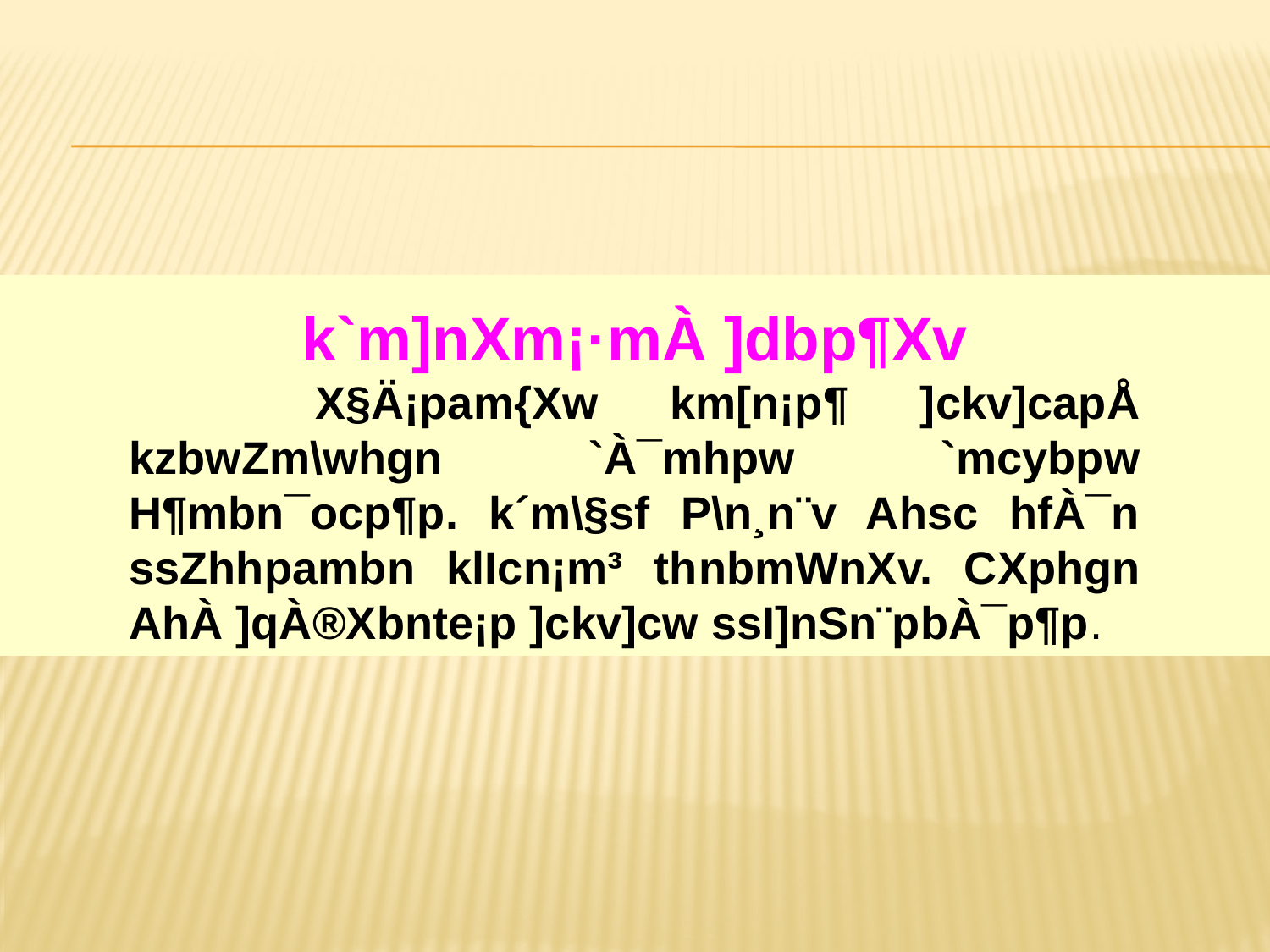

k`m]nXm¡·mÀ ]dbp¶Xv
 	X§Ä¡pam{Xw km[n¡p¶ ]ckv]capÅ kzbwZm\whgn `À¯mhpw `mcybpw H¶mbn¯ocp¶p. k´m\§sf P\n¸n¨v Ahsc hfÀ¯n ssZhhpambn klIcn¡m³ th­nbmWnXv. CXphgn AhÀ ]qÀ®Xbnte¡p ]ckv]cw ssI]nSn¨pbÀ¯p¶p.